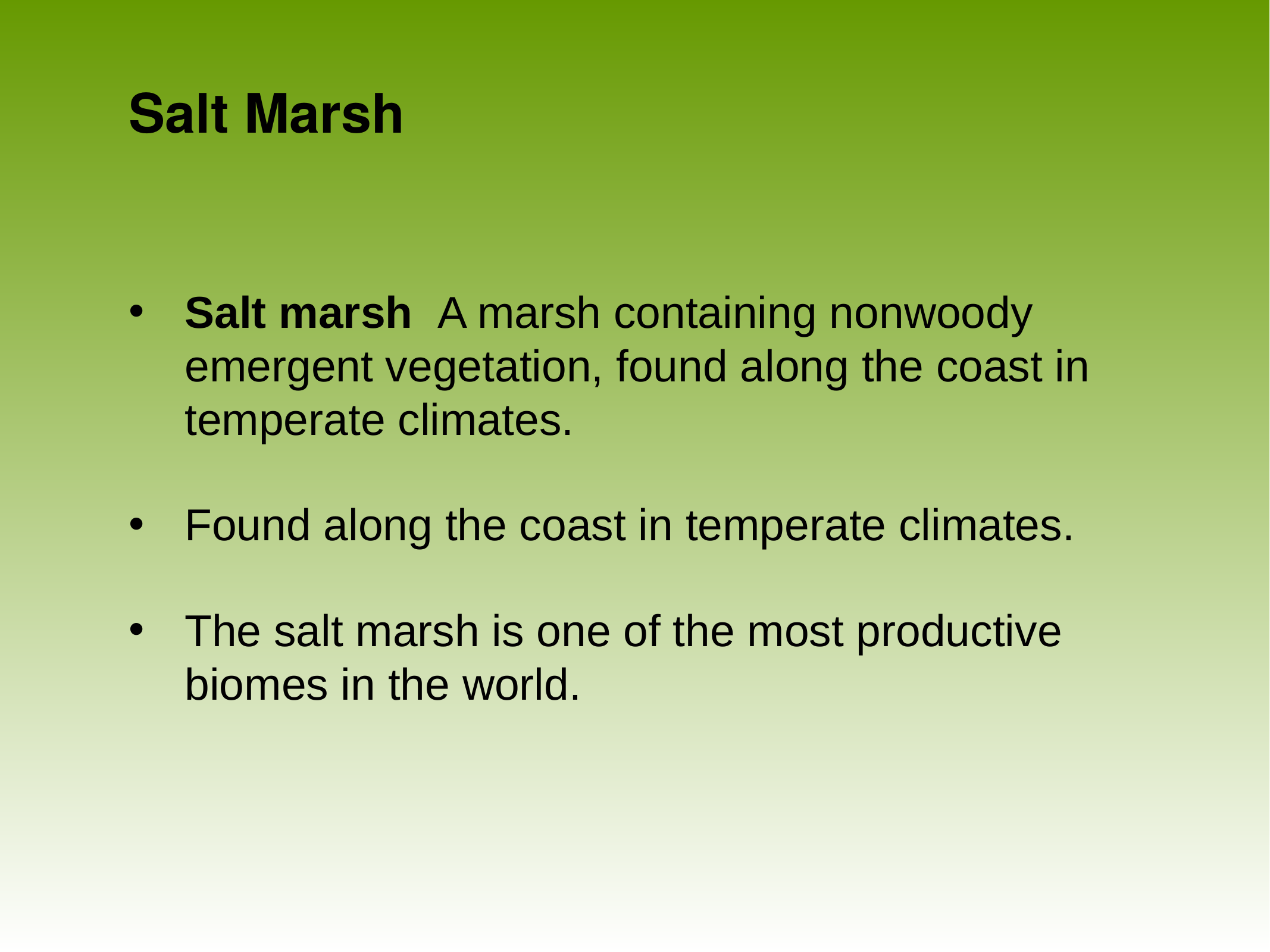

# Salt Marsh
Salt marsh  A marsh containing nonwoody emergent vegetation, found along the coast in temperate climates.
Found along the coast in temperate climates.
The salt marsh is one of the most productive biomes in the world.